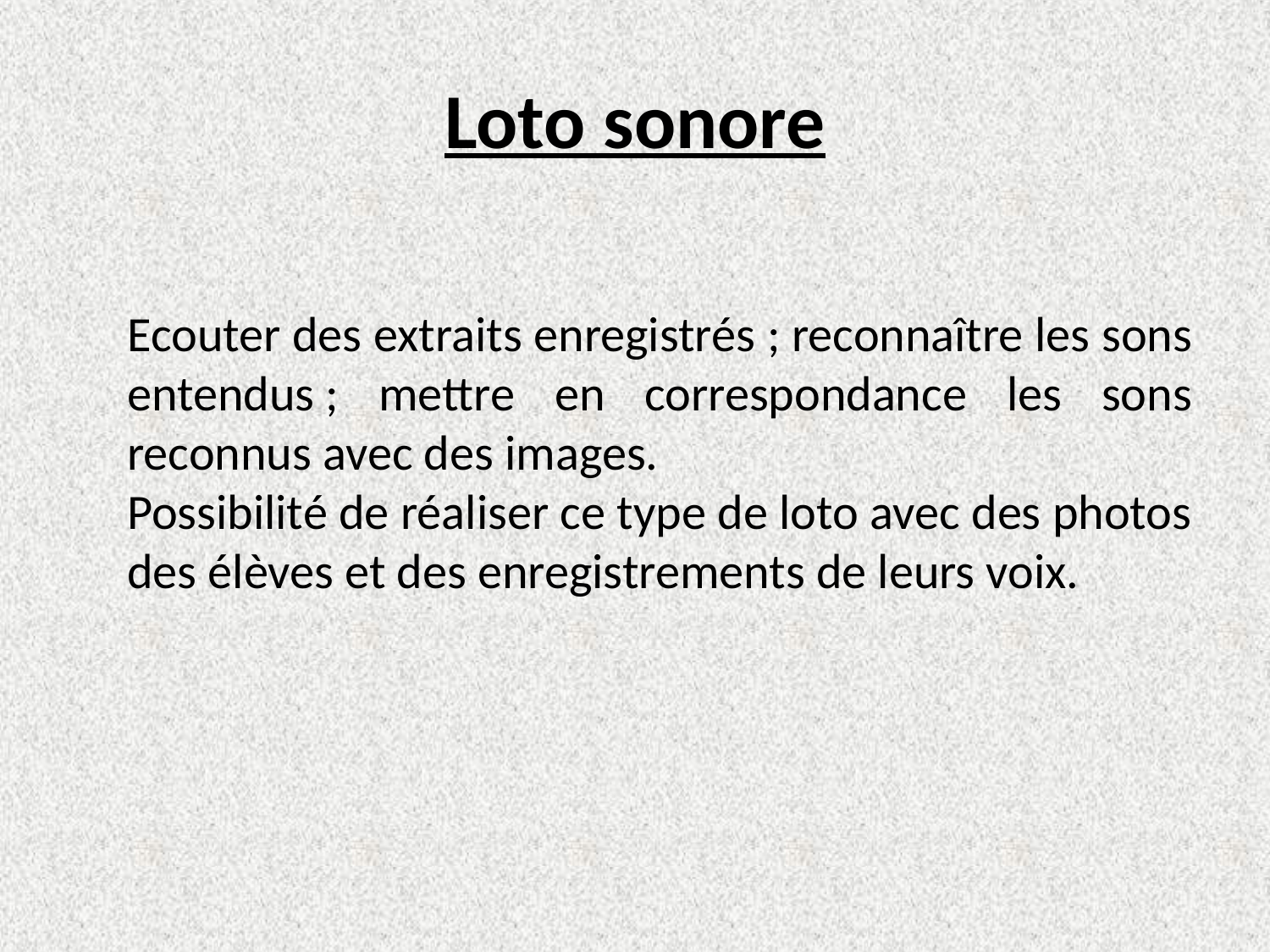

# Loto sonore
Ecouter des extraits enregistrés ; reconnaître les sons entendus ; mettre en correspondance les sons reconnus avec des images.
Possibilité de réaliser ce type de loto avec des photos des élèves et des enregistrements de leurs voix.